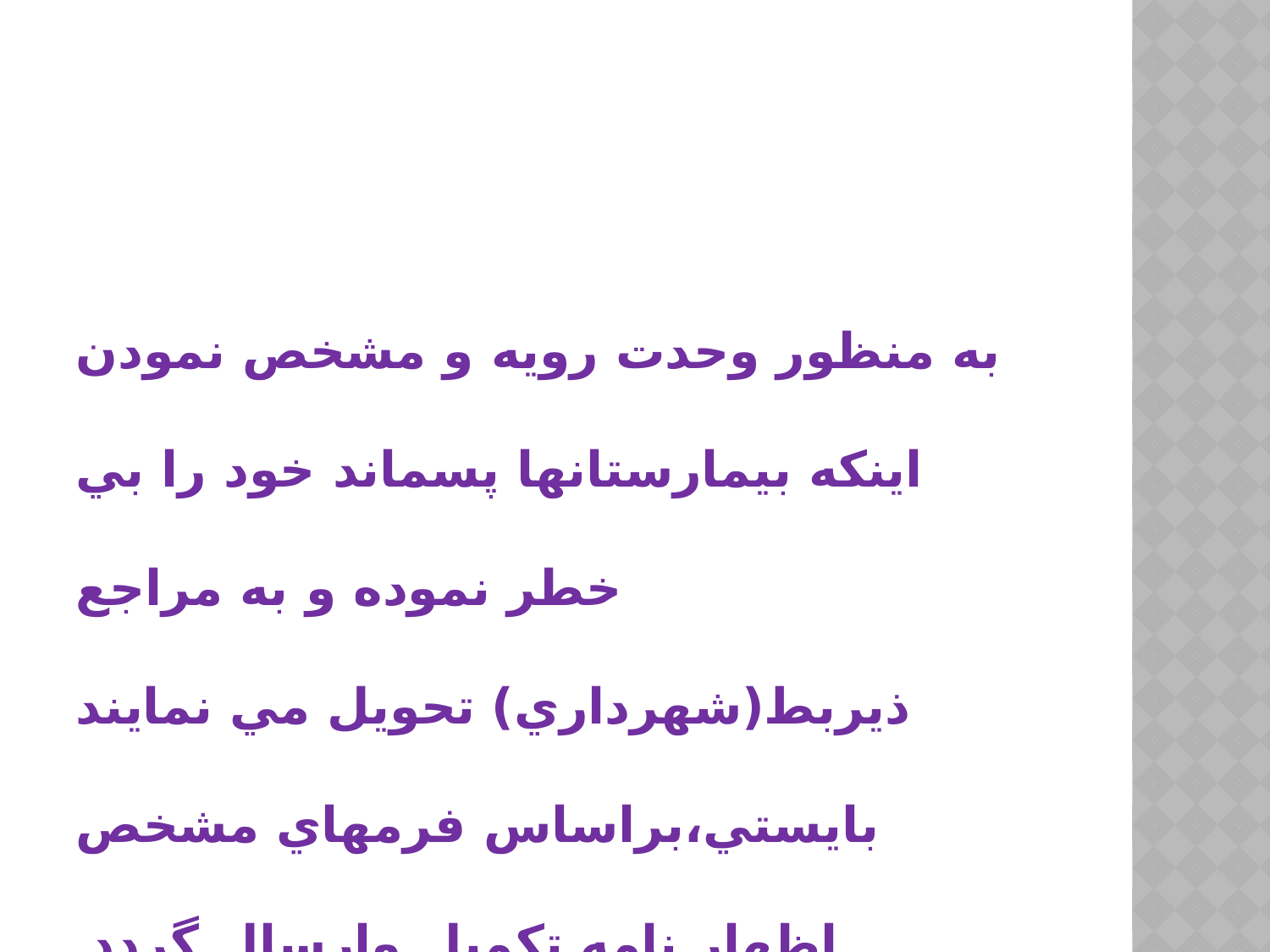

به منظور وحدت رويه و مشخص نمودن اينكه بيمارستانها پسماند خود را بي خطر نموده و به مراجع ذيربط(شهرداري) تحويل مي نمايند بايستي،براساس فرمهاي مشخص اظهار نامه تكميل وارسال گردد.